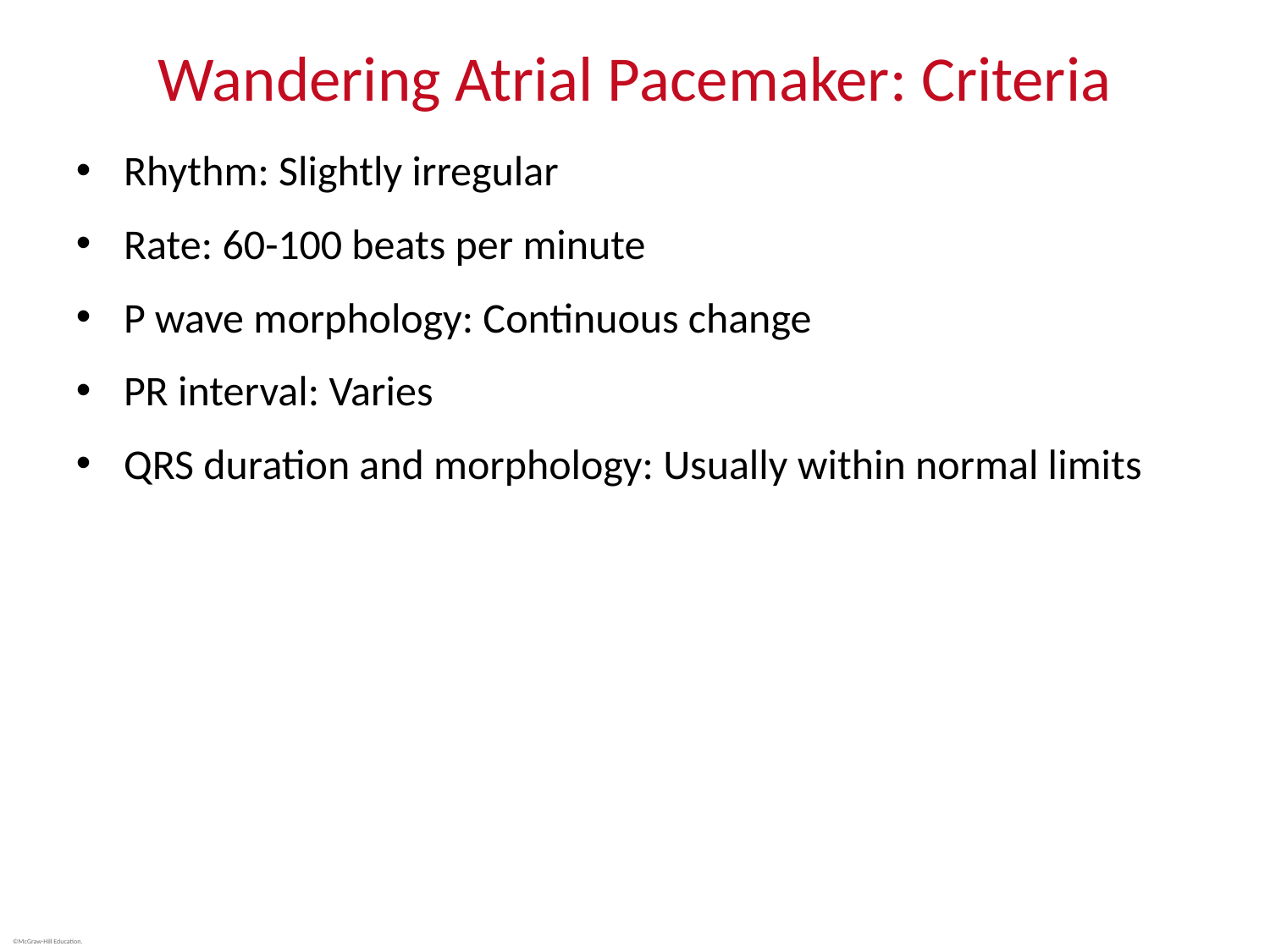

# Wandering Atrial Pacemaker: Criteria
Rhythm: Slightly irregular
Rate: 60-100 beats per minute
P wave morphology: Continuous change
PR interval: Varies
QRS duration and morphology: Usually within normal limits